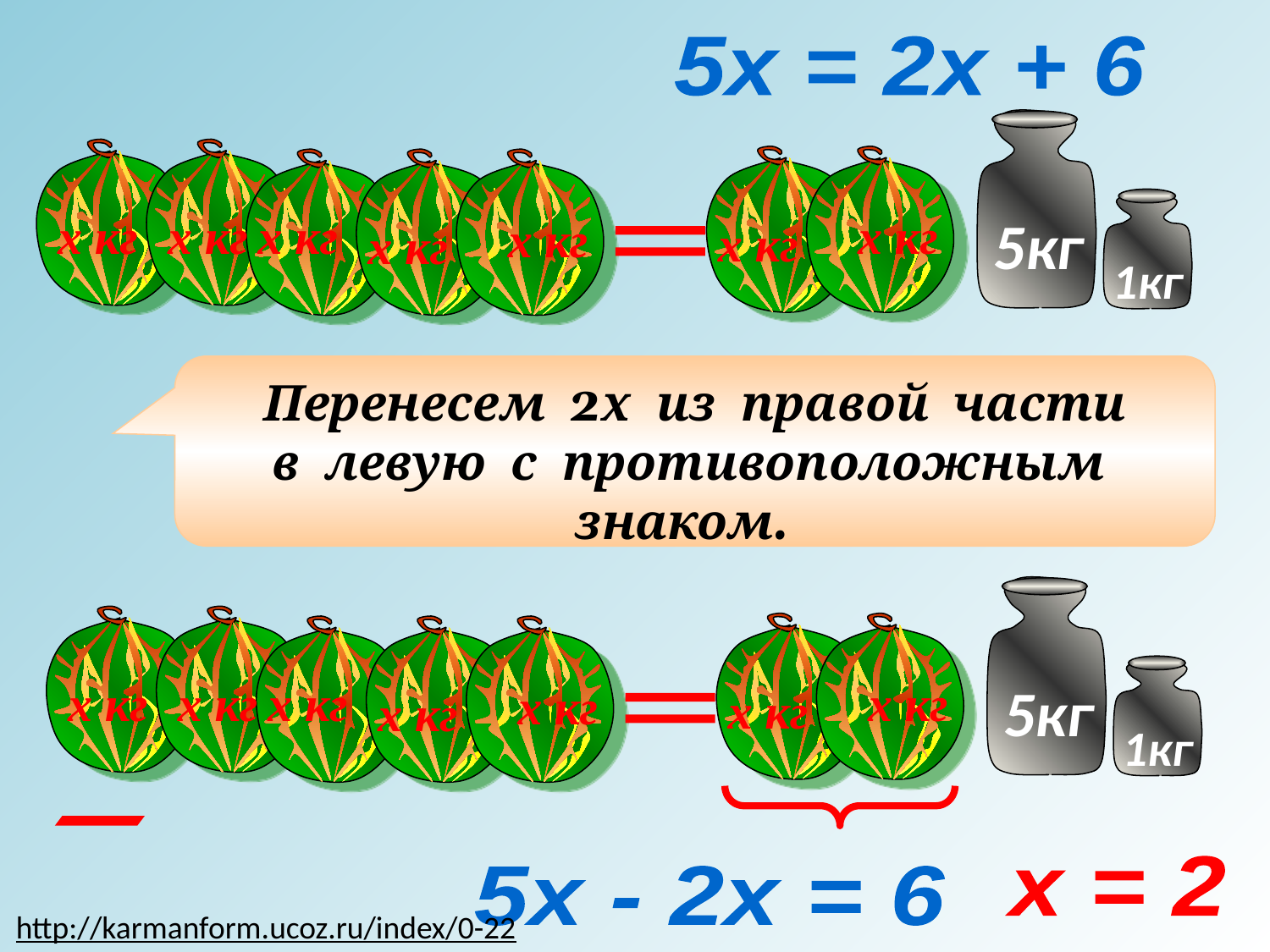

5х = 2х + 6

5кг

1кг
х кг
х кг
х кг
х кг
х кг
х кг
х кг
=
Перенесем  2х  из  правой  части
в  левую  с  противоположным  знаком.

5кг

1кг
х кг
х кг
х кг
х кг
х кг
х кг
х кг

=
-
х = 2
5х - 2х = 6
http://karmanform.ucoz.ru/index/0-22